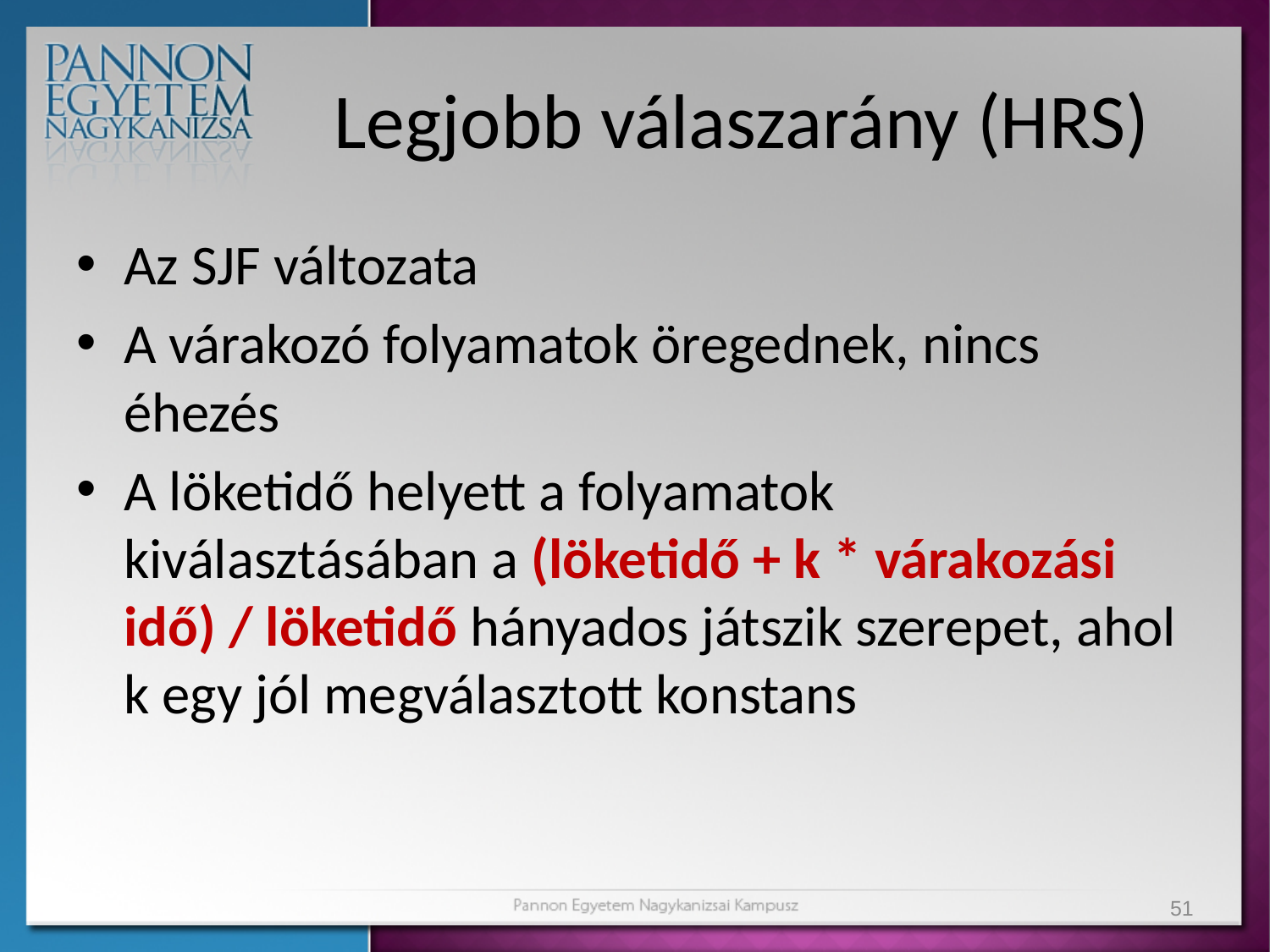

# Legjobb válaszarány (HRS)
Az SJF változata
A várakozó folyamatok öregednek, nincs éhezés
A löketidő helyett a folyamatok kiválasztásában a (löketidő + k * várakozási idő) / löketidő hányados játszik szerepet, ahol k egy jól megválasztott konstans
51